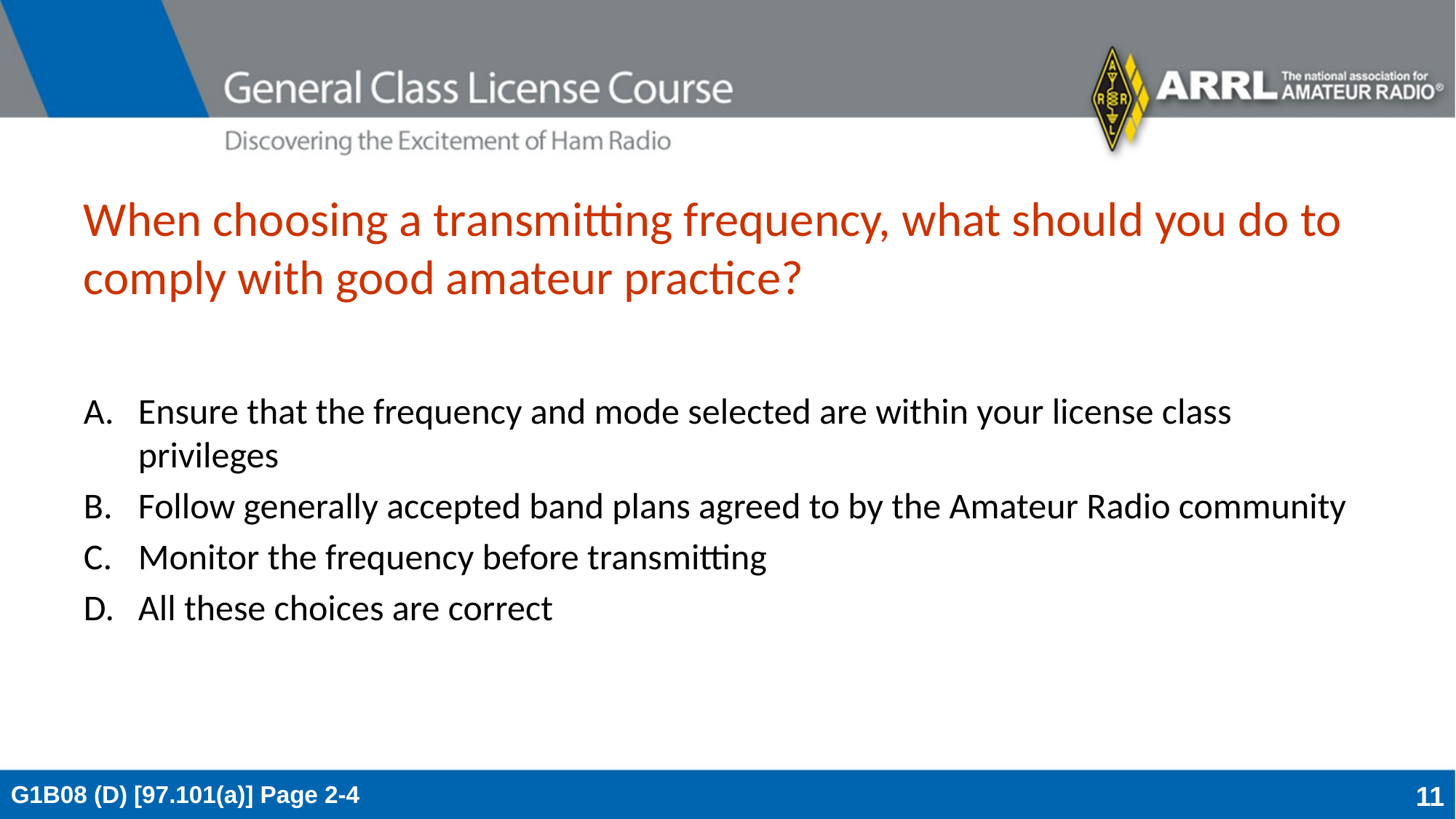

# When choosing a transmitting frequency, what should you do to comply with good amateur practice?
Ensure that the frequency and mode selected are within your license class privileges
Follow generally accepted band plans agreed to by the Amateur Radio community
Monitor the frequency before transmitting
All these choices are correct
G1B08 (D) [97.101(a)] Page 2-4
11